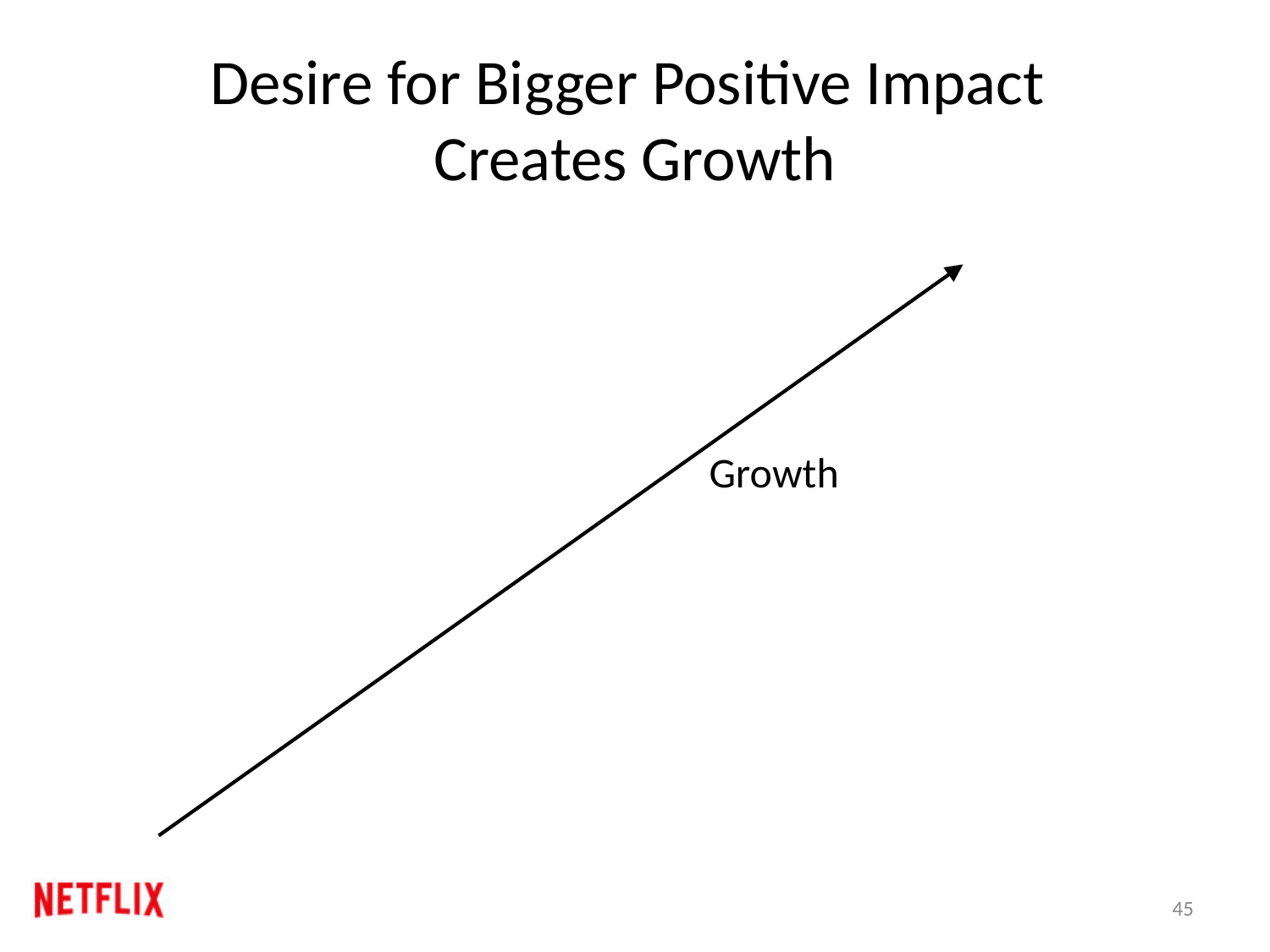

# Desire for Bigger Positive Impact Creates Growth
Growth
45